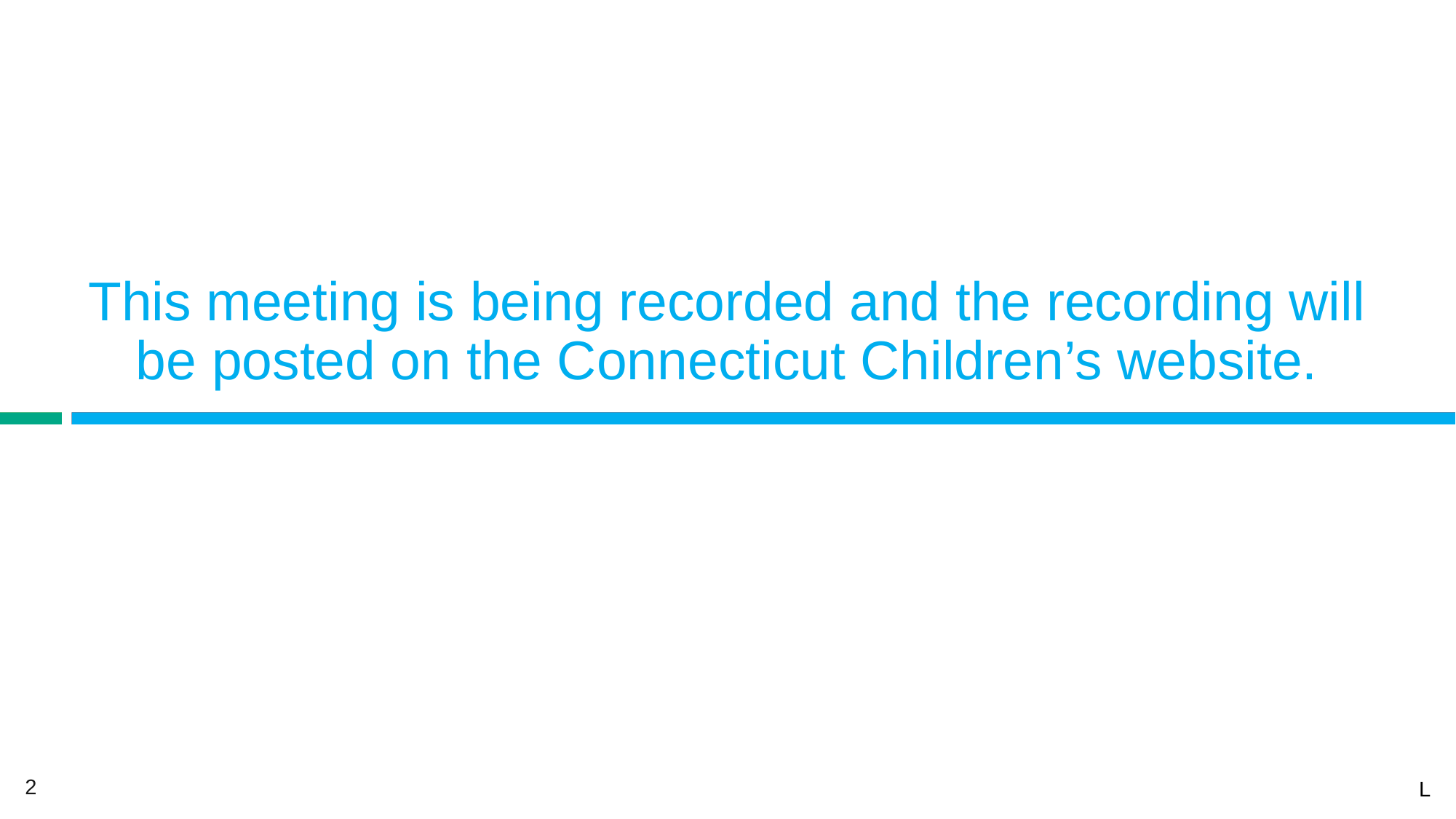

# This meeting is being recorded and the recording will be posted on the Connecticut Children’s website.
2
L